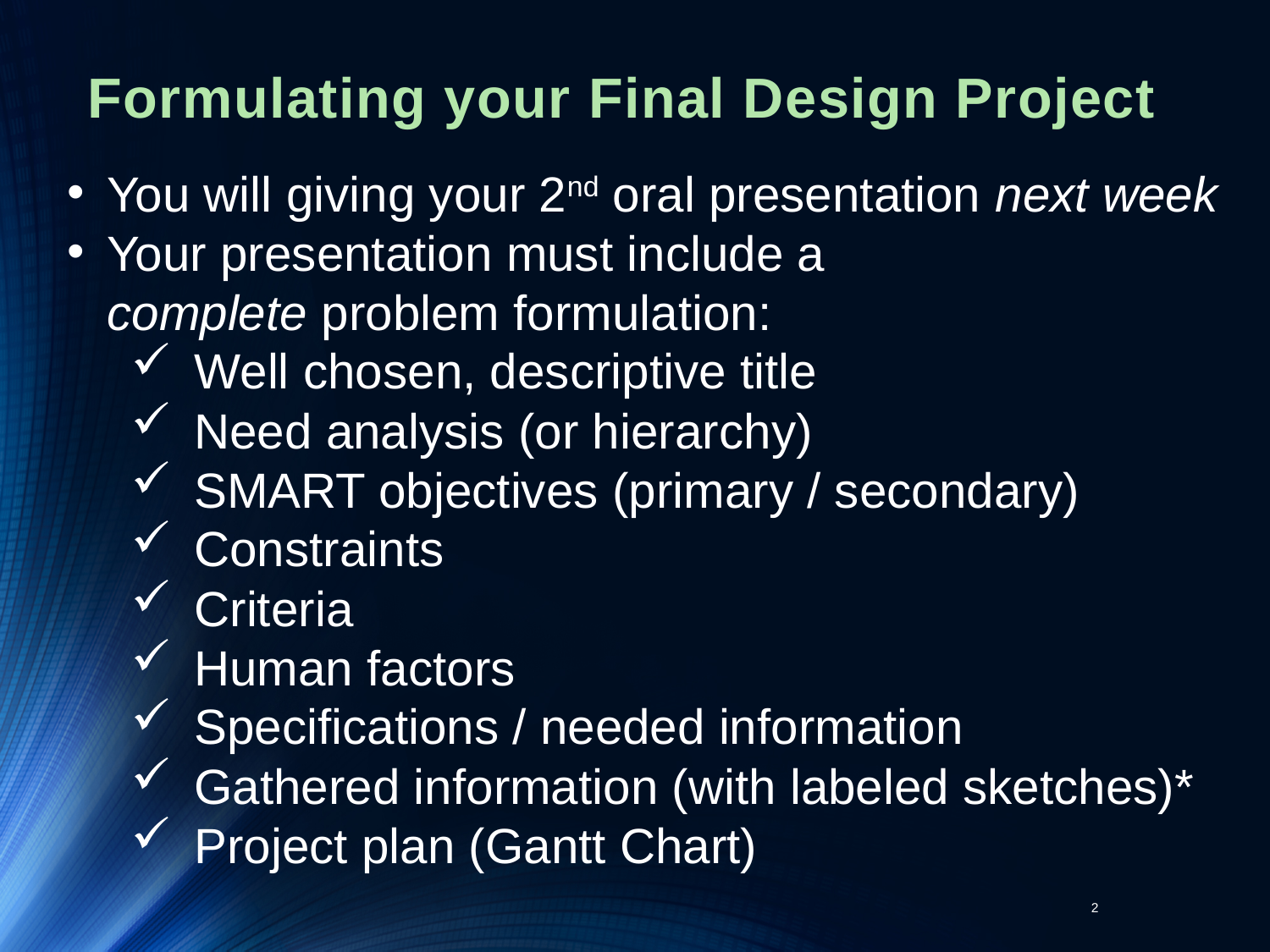

# Formulating your Final Design Project
You will giving your 2nd oral presentation next week
Your presentation must include a
complete problem formulation:
Well chosen, descriptive title
Need analysis (or hierarchy)
SMART objectives (primary / secondary)
Constraints
Criteria
Human factors
Specifications / needed information
Gathered information (with labeled sketches)*
Project plan (Gantt Chart)
2